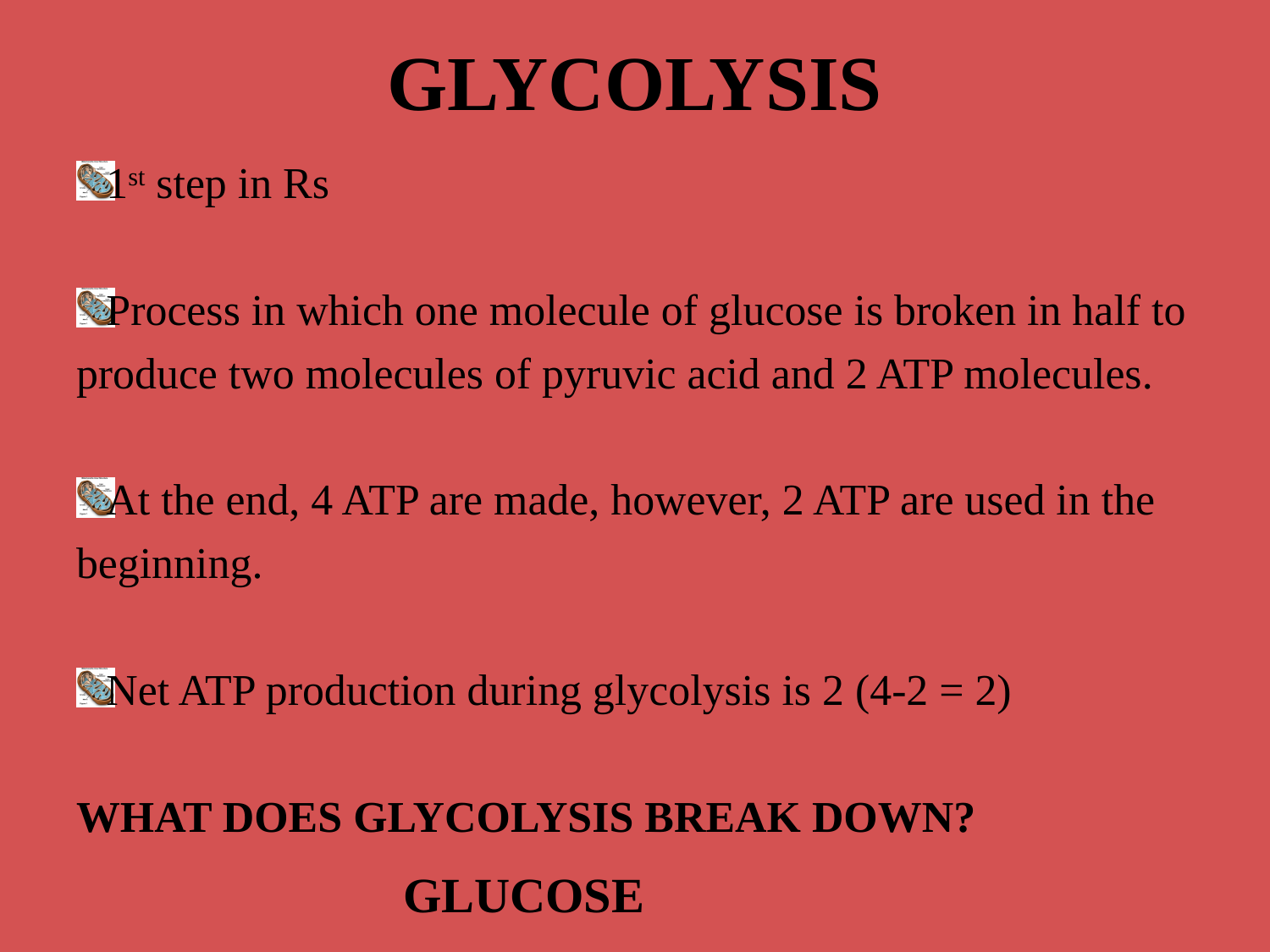

# GLYCOLYSIS
1st step in Rs

Process in which one molecule of glucose is broken in half to produce two molecules of pyruvic acid and 2 ATP molecules.

At the end, 4 ATP are made, however, 2 ATP are used in the beginning.

Net ATP production during glycolysis is 2 (4-2 = 2)

WHAT DOES GLYCOLYSIS BREAK DOWN?

GLUCOSE